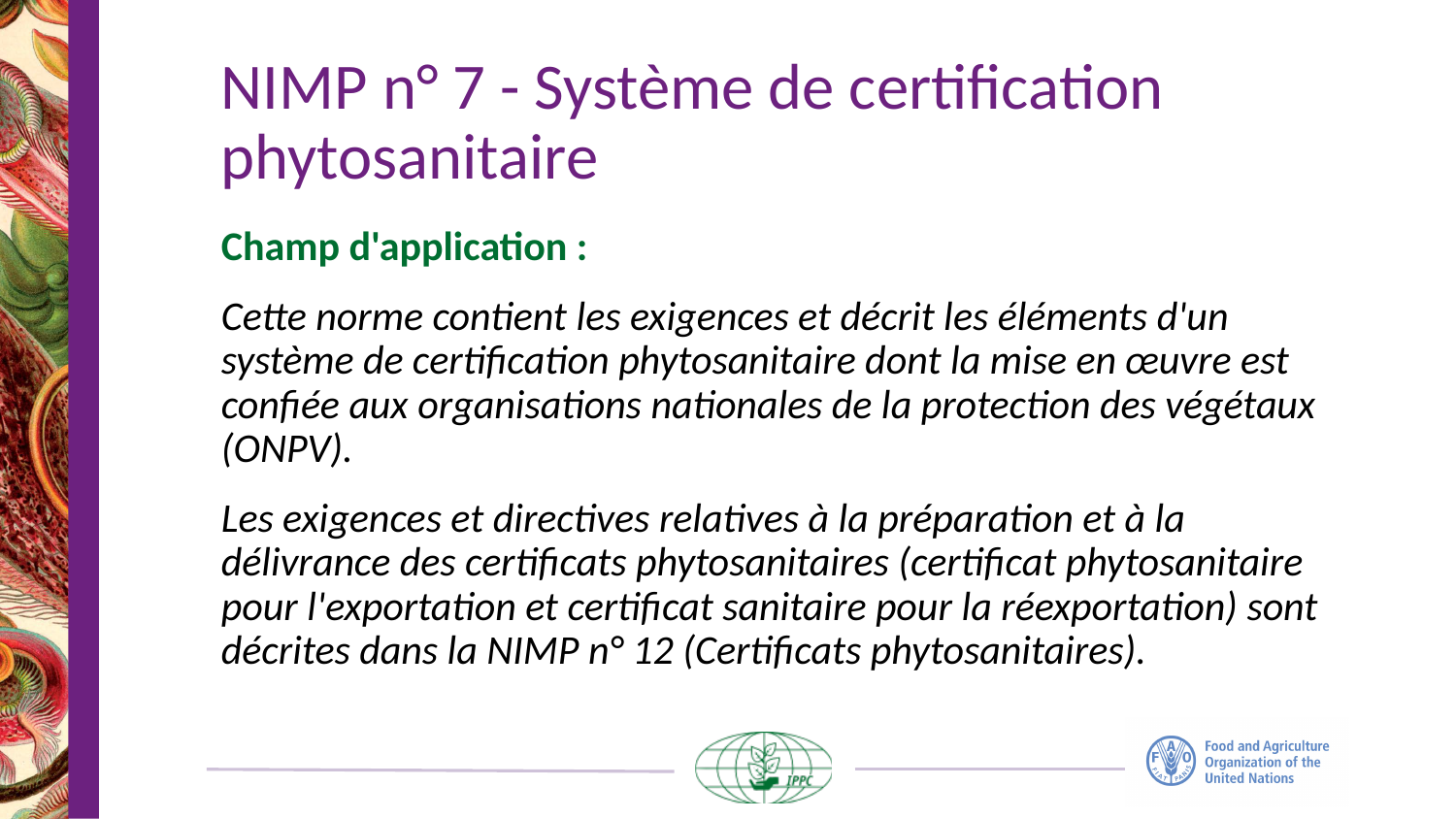

# NIMP n° 7 - Système de certification phytosanitaire
Champ d'application :
Cette norme contient les exigences et décrit les éléments d'un système de certification phytosanitaire dont la mise en œuvre est confiée aux organisations nationales de la protection des végétaux (ONPV).
Les exigences et directives relatives à la préparation et à la délivrance des certificats phytosanitaires (certificat phytosanitaire pour l'exportation et certificat sanitaire pour la réexportation) sont décrites dans la NIMP n° 12 (Certificats phytosanitaires).